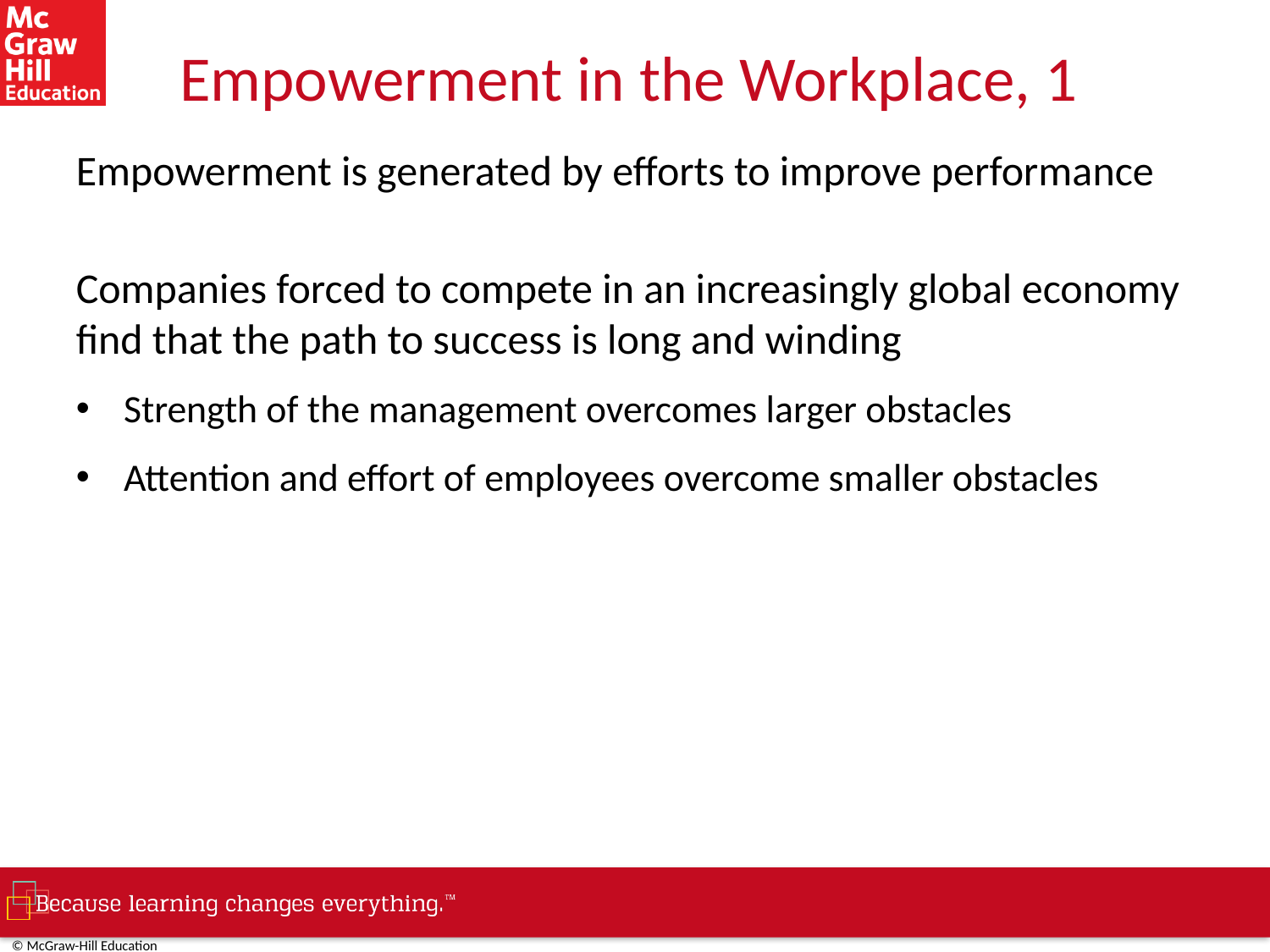

# Empowerment in the Workplace, 1
Empowerment is generated by efforts to improve performance

Companies forced to compete in an increasingly global economy find that the path to success is long and winding
Strength of the management overcomes larger obstacles
Attention and effort of employees overcome smaller obstacles